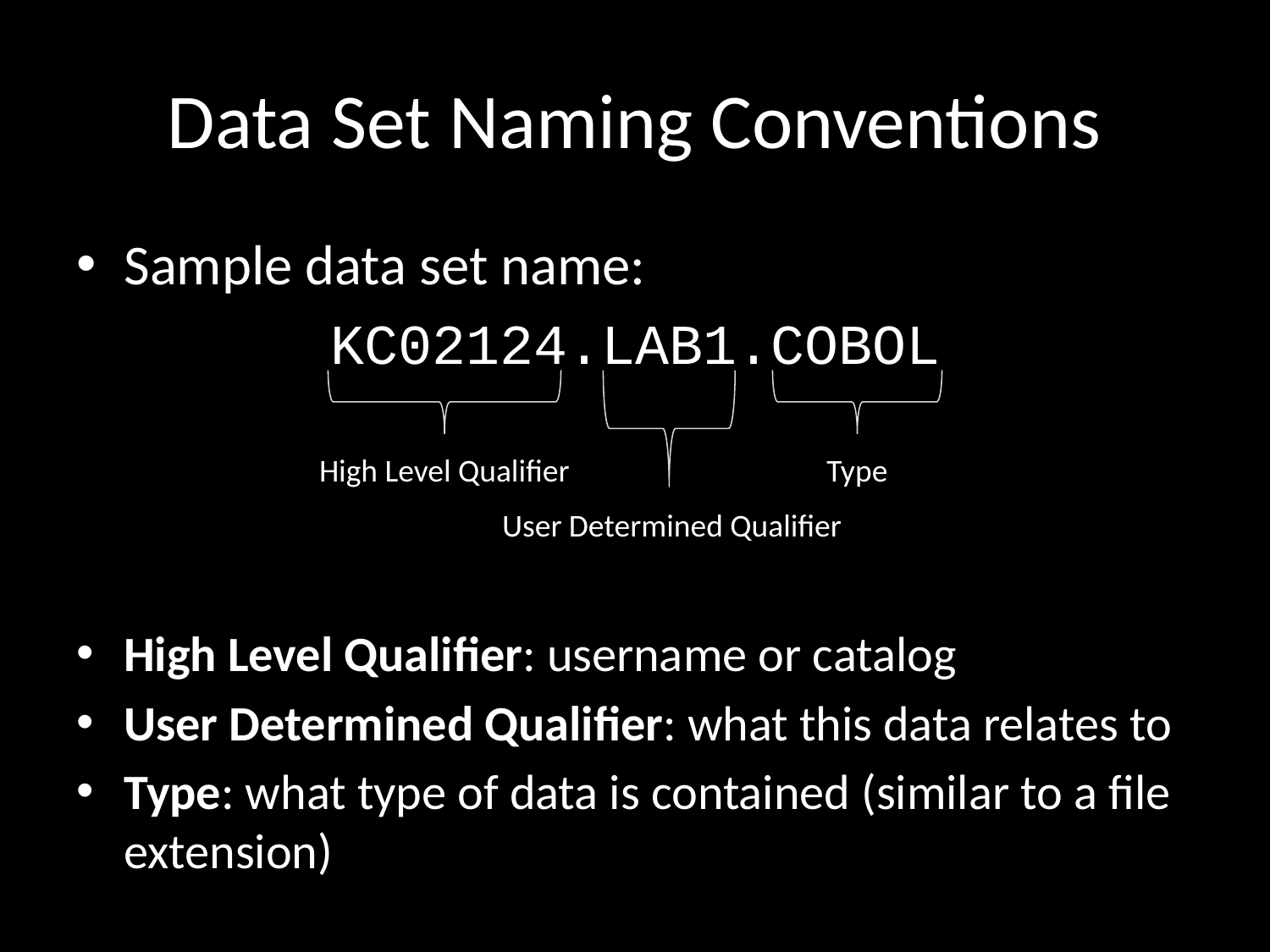

# Data Set Naming Conventions
Sample data set name:
KC02124.LAB1.COBOL

High Level Qualifier: username or catalog
User Determined Qualifier: what this data relates to
Type: what type of data is contained (similar to a file extension)

High Level Qualifier
Type
User Determined Qualifier